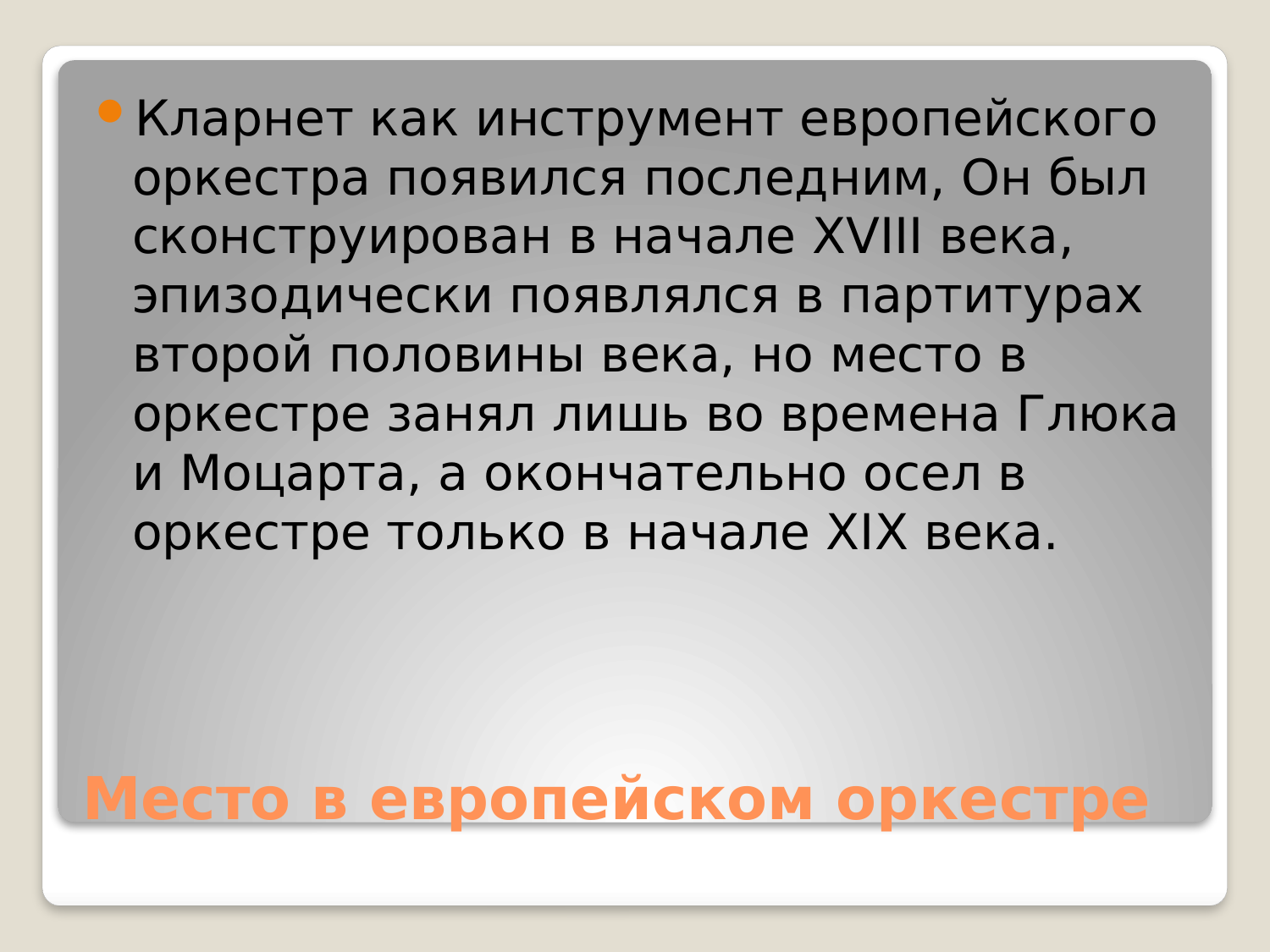

Кларнет как инструмент европейского оркестра появился последним, Он был сконструирован в начале XVIII века, эпизодически появлялся в партитурах второй половины века, но место в оркестре занял лишь во времена Глюка и Моцарта, а окончательно осел в оркестре только в начале XIX века.
# Место в европейском оркестре